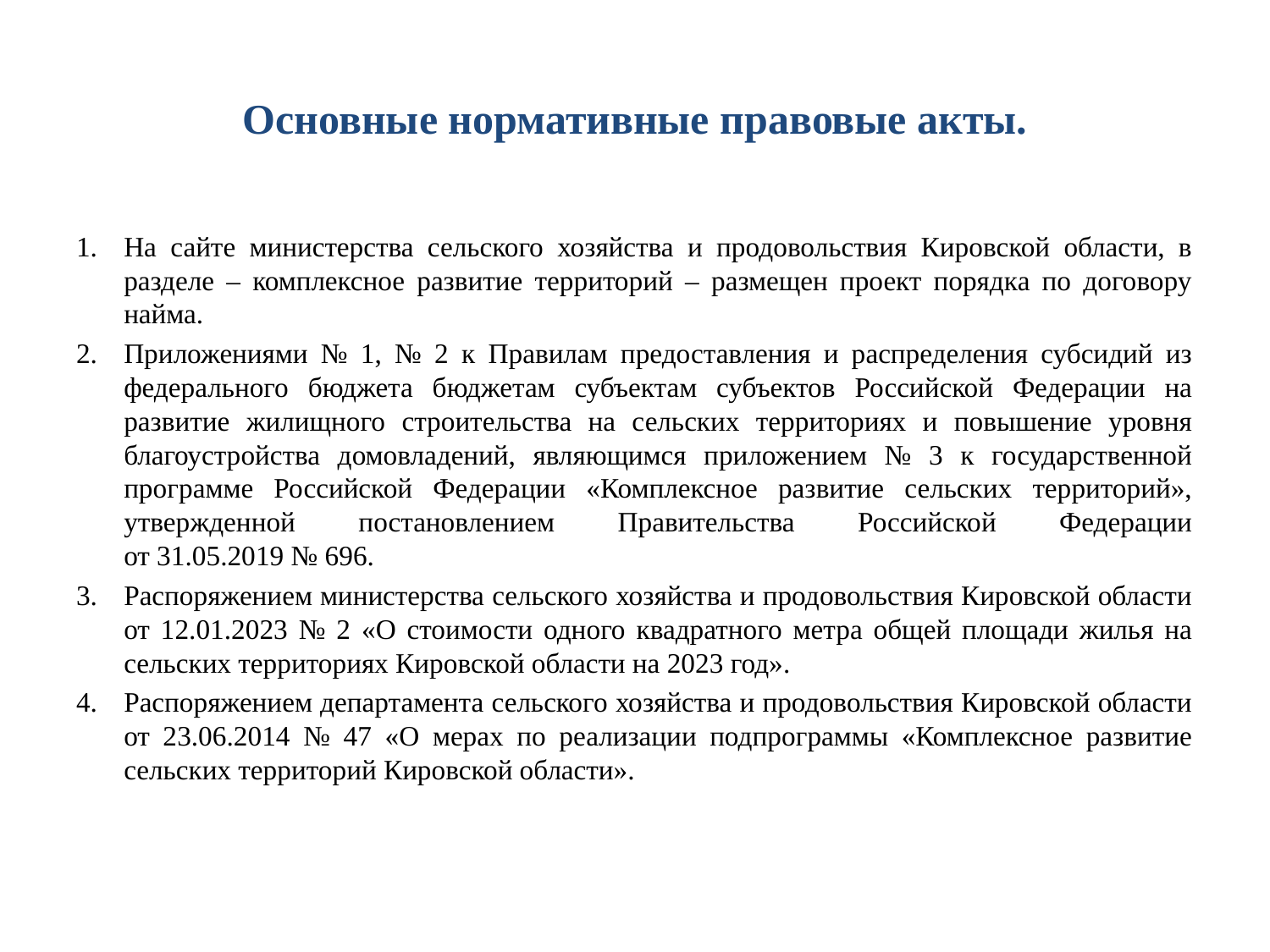

# Основные нормативные правовые акты.
На сайте министерства сельского хозяйства и продовольствия Кировской области, в разделе – комплексное развитие территорий – размещен проект порядка по договору найма.
Приложениями № 1, № 2 к Правилам предоставления и распределения субсидий из федерального бюджета бюджетам субъектам субъектов Российской Федерации на развитие жилищного строительства на сельских территориях и повышение уровня благоустройства домовладений, являющимся приложением № 3 к государственной программе Российской Федерации «Комплексное развитие сельских территорий», утвержденной постановлением Правительства Российской Федерации
от 31.05.2019 № 696.
Распоряжением министерства сельского хозяйства и продовольствия Кировской области от 12.01.2023 № 2 «О стоимости одного квадратного метра общей площади жилья на сельских территориях Кировской области на 2023 год».
Распоряжением департамента сельского хозяйства и продовольствия Кировской области от 23.06.2014 № 47 «О мерах по реализации подпрограммы «Комплексное развитие сельских территорий Кировской области».